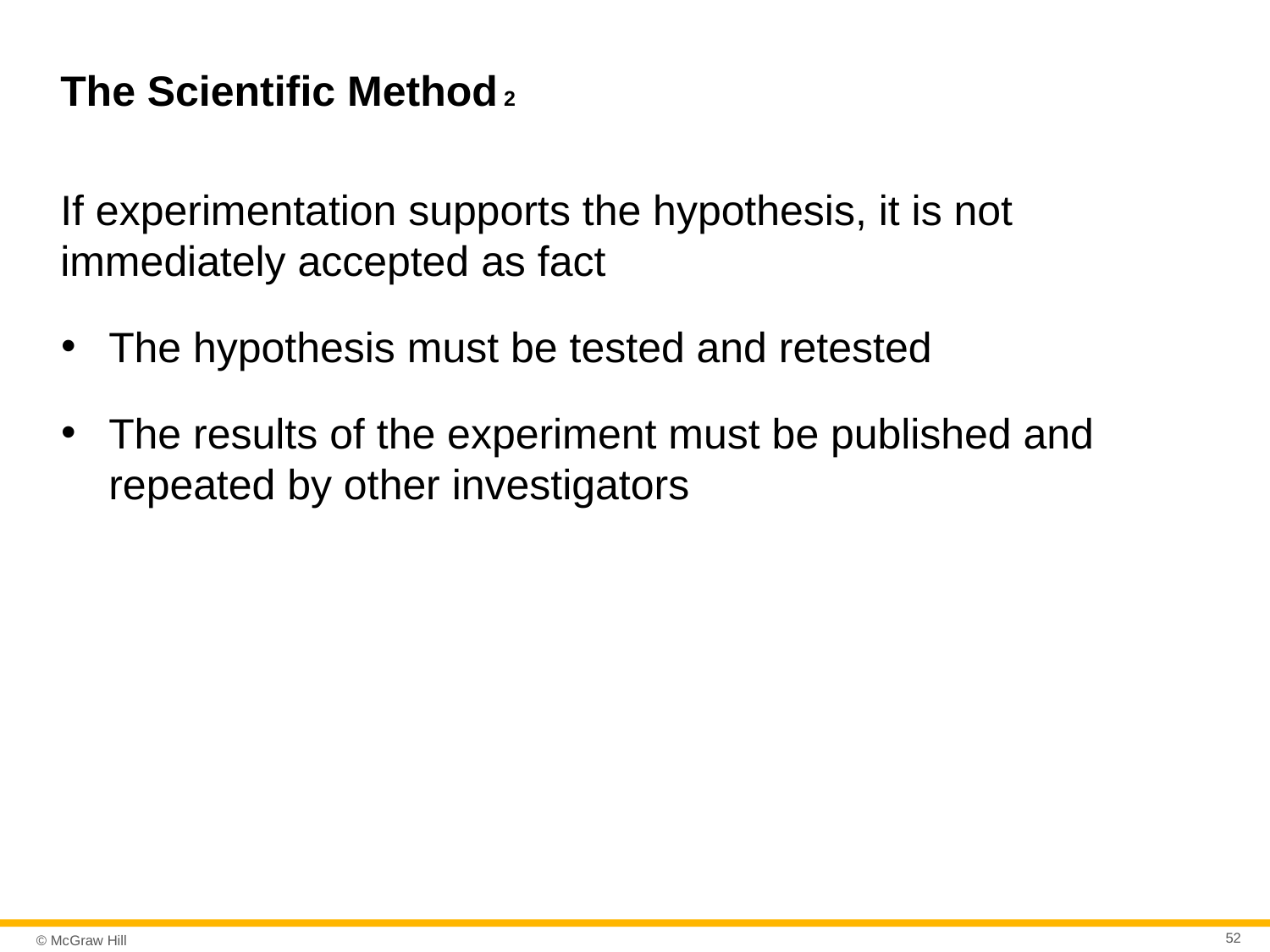

# The Scientific Method 2
If experimentation supports the hypothesis, it is not immediately accepted as fact
The hypothesis must be tested and retested
The results of the experiment must be published and repeated by other investigators